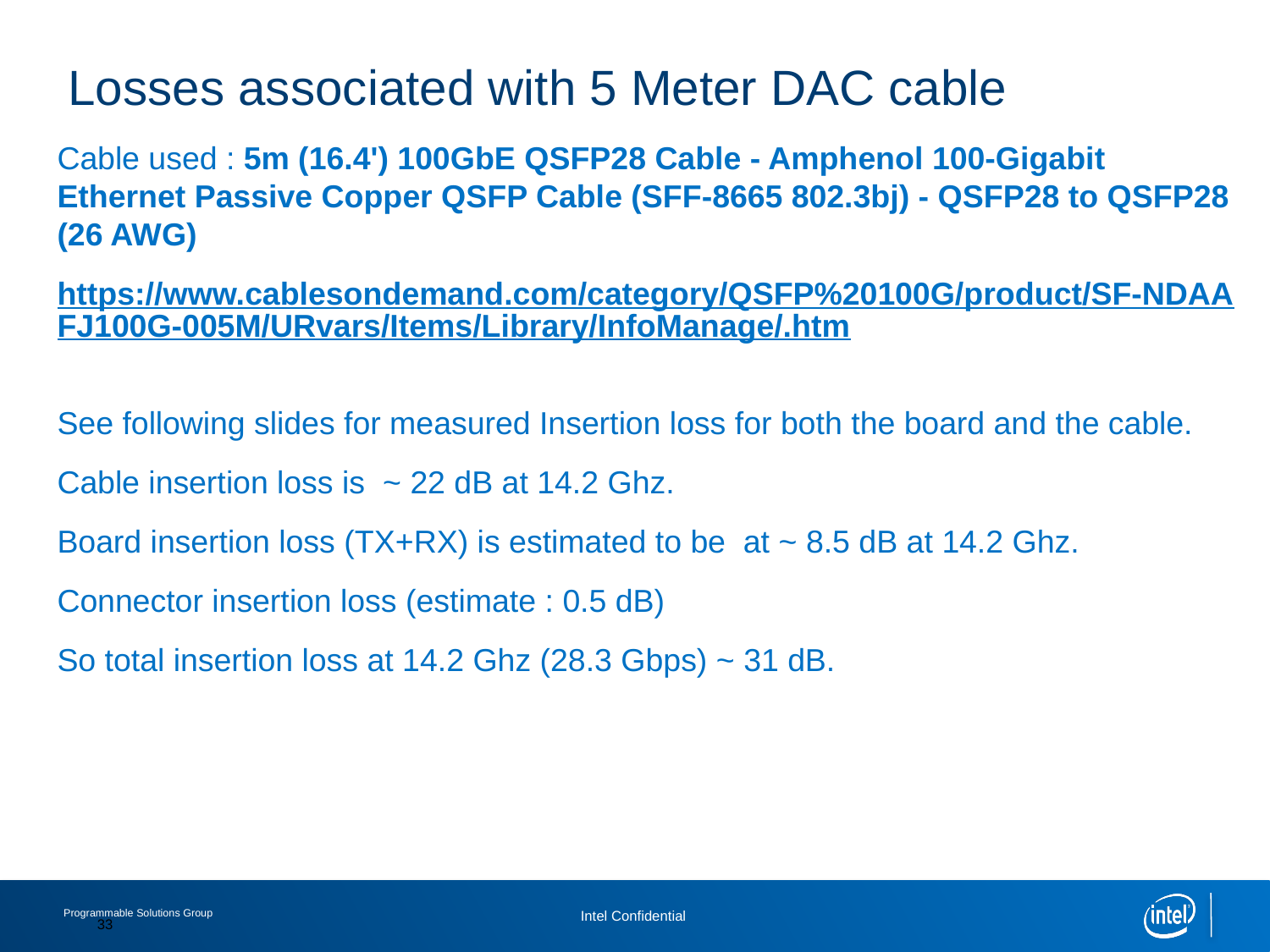

# Losses associated with 5 Meter DAC cable
Cable used : 5m (16.4') 100GbE QSFP28 Cable - Amphenol 100-Gigabit Ethernet Passive Copper QSFP Cable (SFF-8665 802.3bj) - QSFP28 to QSFP28 (26 AWG)
https://www.cablesondemand.com/category/QSFP%20100G/product/SF-NDAAFJ100G-005M/URvars/Items/Library/InfoManage/.htm
See following slides for measured Insertion loss for both the board and the cable.
Cable insertion loss is  ~ 22 dB at 14.2 Ghz.
Board insertion loss (TX+RX) is estimated to be  at ~ 8.5 dB at 14.2 Ghz.
Connector insertion loss (estimate : 0.5 dB)
So total insertion loss at 14.2 Ghz (28.3 Gbps) ~ 31 dB.

33